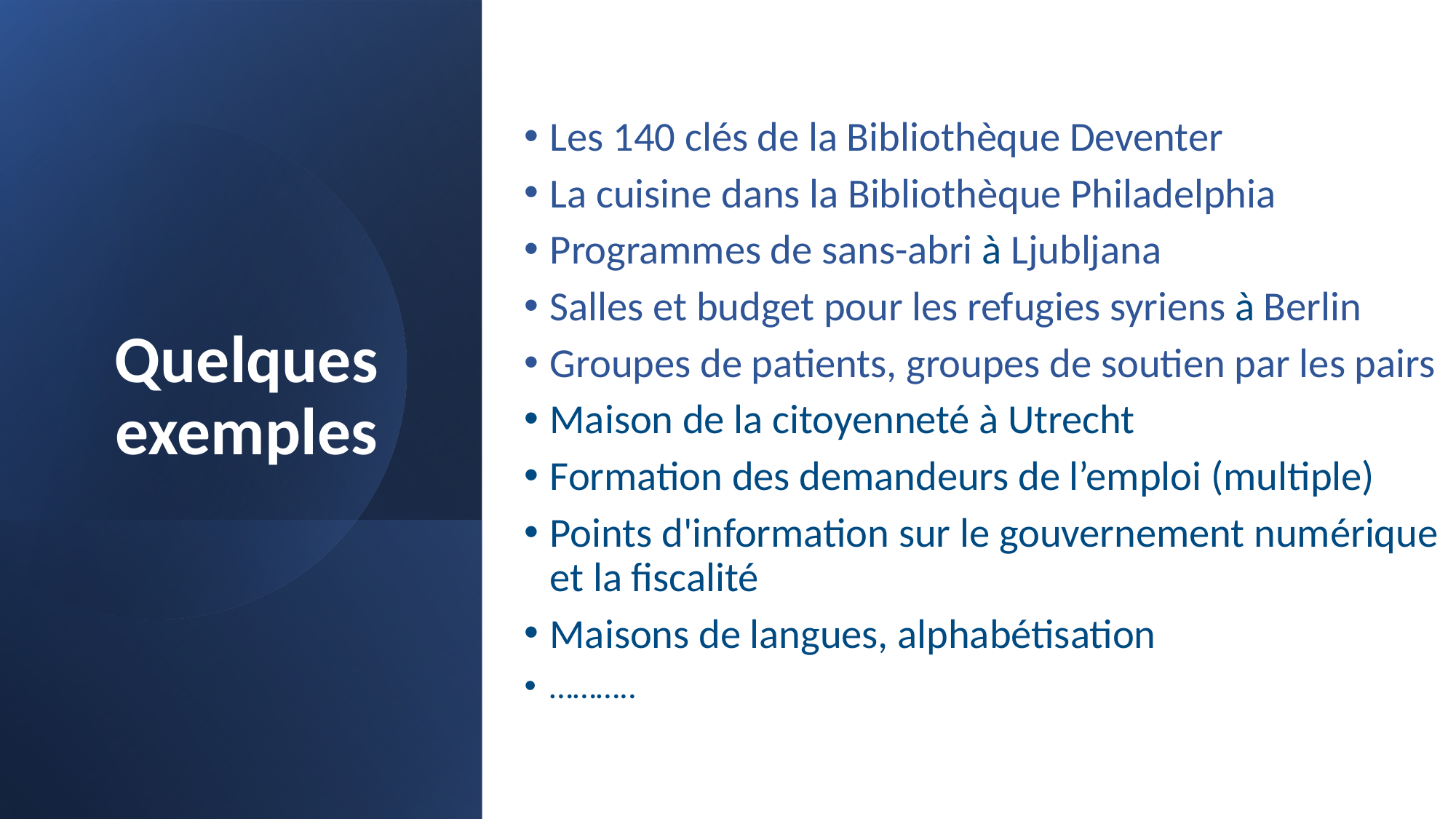

# Quelques exemples
Les 140 clés de la Bibliothèque Deventer
La cuisine dans la Bibliothèque Philadelphia
Programmes de sans-abri à Ljubljana
Salles et budget pour les refugies syriens à Berlin
Groupes de patients, groupes de soutien par les pairs
Maison de la citoyenneté à Utrecht
Formation des demandeurs de l’emploi (multiple)
Points d'information sur le gouvernement numérique et la fiscalité
Maisons de langues, alphabétisation
………..